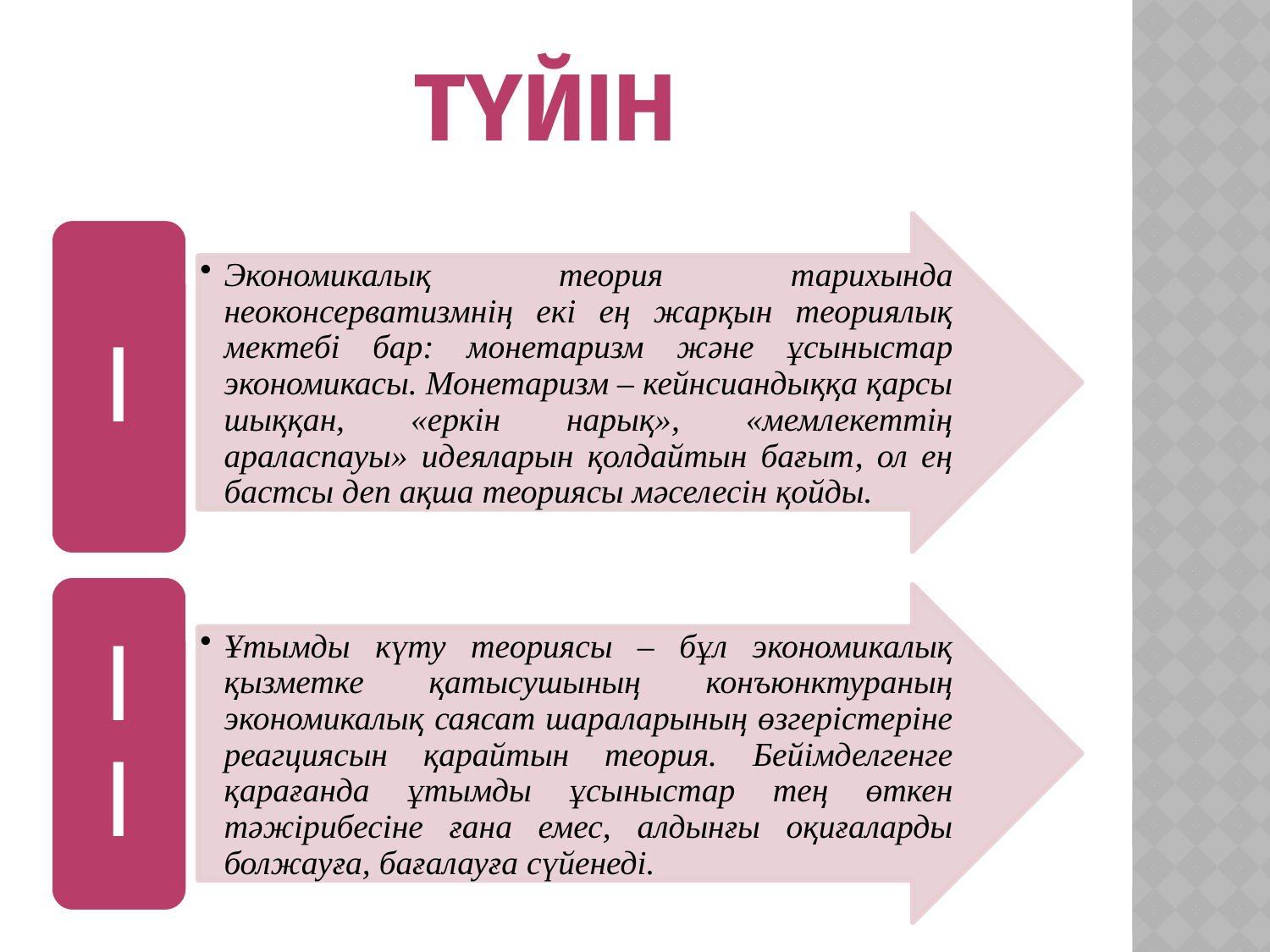

түйін
Экономикалық теория тарихында неоконсерватизмнің екі ең жарқын теориялық мектебі бар: монетаризм және ұсыныстар экономикасы. Монетаризм – кейнсиандыққа қарсы шыққан, «еркін нарық», «мемлекеттің араласпауы» идеяларын қолдайтын бағыт, ол ең бастсы деп ақша теориясы мәселесін қойды.
І
Ұтымды күту теориясы – бұл экономикалық қызметке қатысушының конъюнктураның экономикалық саясат шараларының өзгерістеріне реагциясын қарайтын теория. Бейімделгенге қарағанда ұтымды ұсыныстар тең өткен тәжірибесіне ғана емес, алдынғы оқиғаларды болжауға, бағалауға сүйенеді.
ІІ